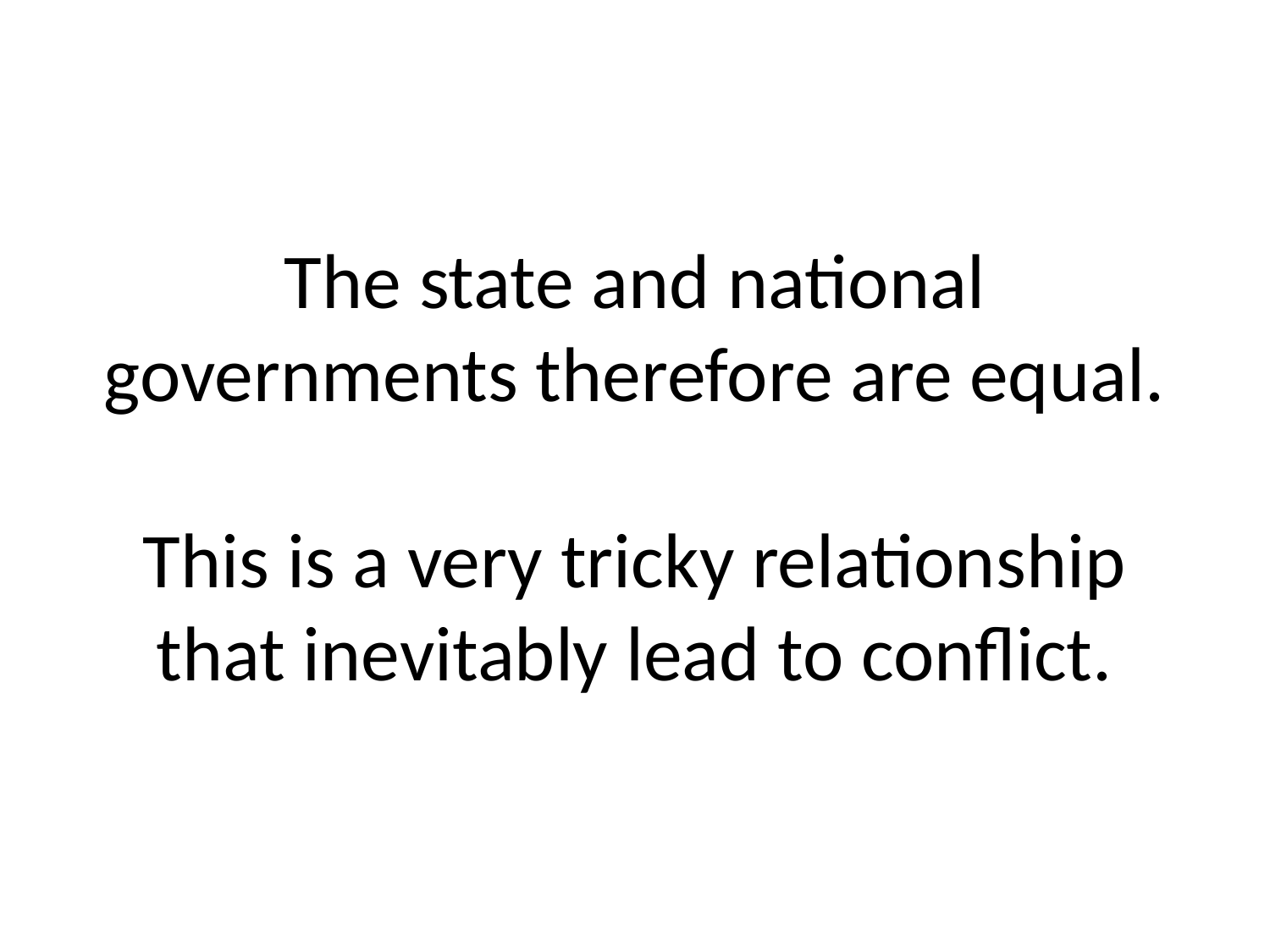

# The state and national governments therefore are equal. This is a very tricky relationship that inevitably lead to conflict.